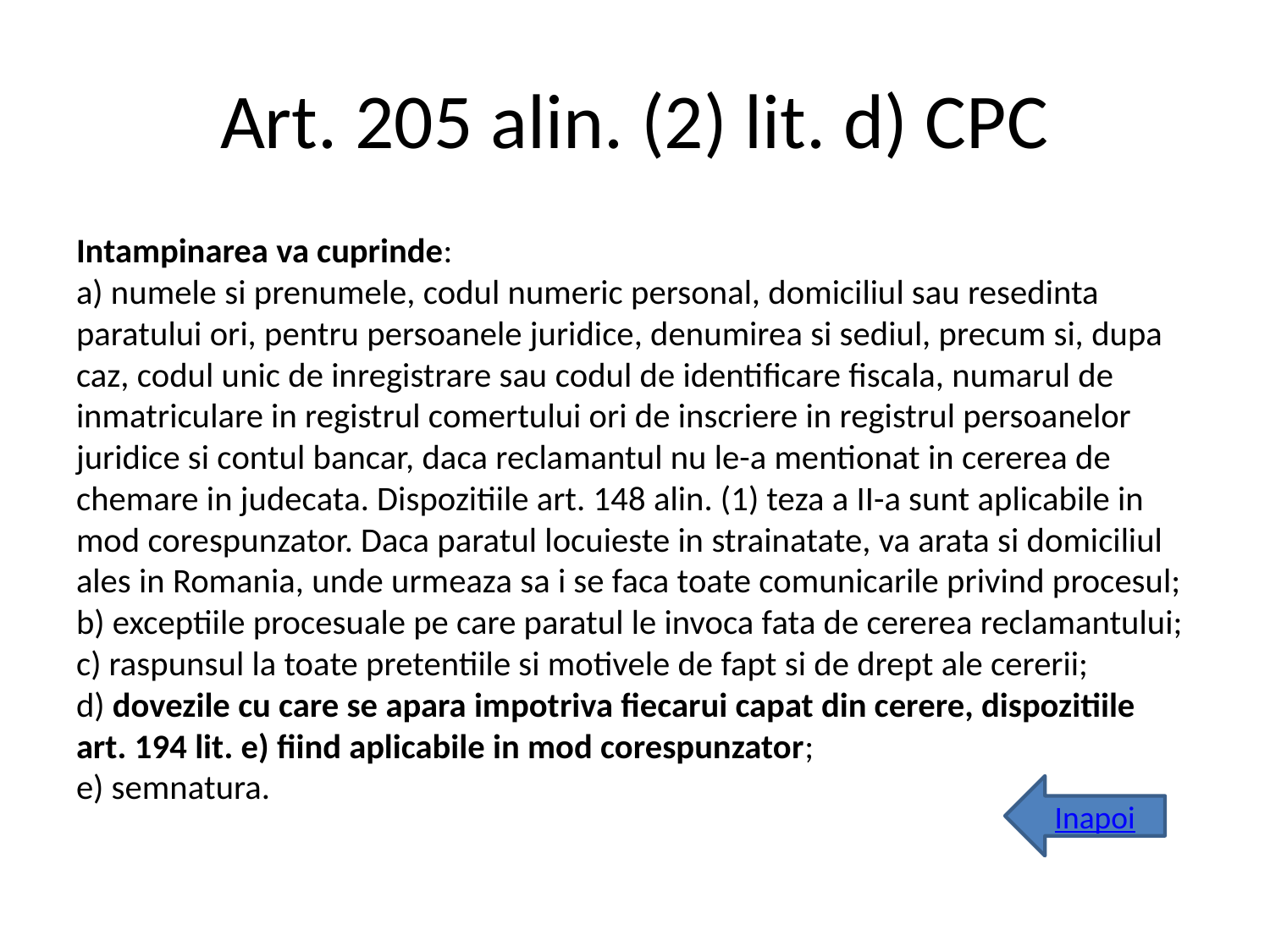

# Art. 205 alin. (2) lit. d) CPC
Intampinarea va cuprinde:
a) numele si prenumele, codul numeric personal, domiciliul sau resedinta paratului ori, pentru persoanele juridice, denumirea si sediul, precum si, dupa caz, codul unic de inregistrare sau codul de identificare fiscala, numarul de inmatriculare in registrul comertului ori de inscriere in registrul persoanelor juridice si contul bancar, daca reclamantul nu le-a mentionat in cererea de chemare in judecata. Dispozitiile art. 148 alin. (1) teza a II-a sunt aplicabile in mod corespunzator. Daca paratul locuieste in strainatate, va arata si domiciliul ales in Romania, unde urmeaza sa i se faca toate comunicarile privind procesul;
b) exceptiile procesuale pe care paratul le invoca fata de cererea reclamantului;
c) raspunsul la toate pretentiile si motivele de fapt si de drept ale cererii;
d) dovezile cu care se apara impotriva fiecarui capat din cerere, dispozitiile art. 194 lit. e) fiind aplicabile in mod corespunzator;
e) semnatura.
Inapoi